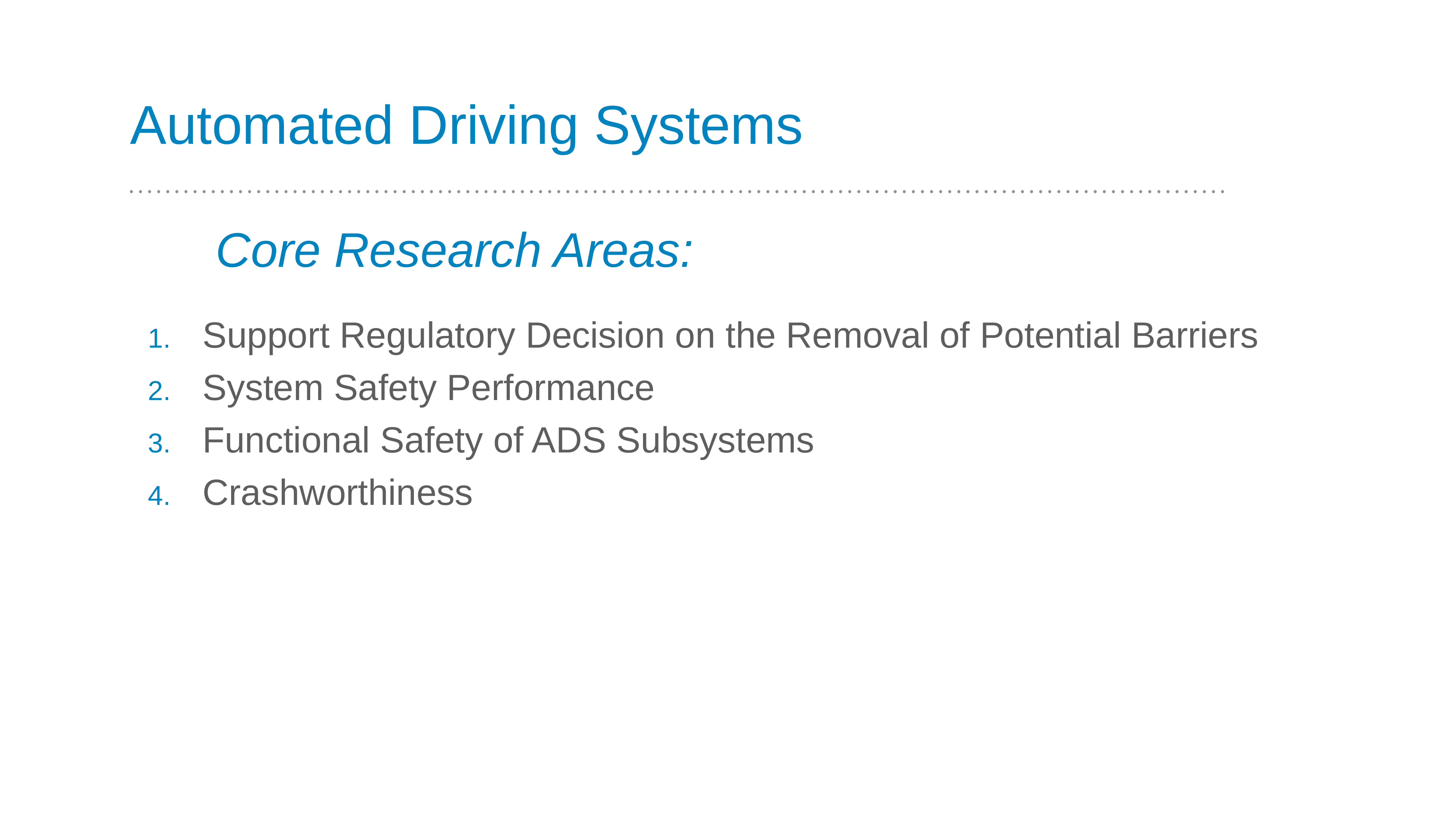

Automated Driving Systems

Core Research Areas:
Support Regulatory Decision on the Removal of Potential Barriers
System Safety Performance
Functional Safety of ADS Subsystems
Crashworthiness